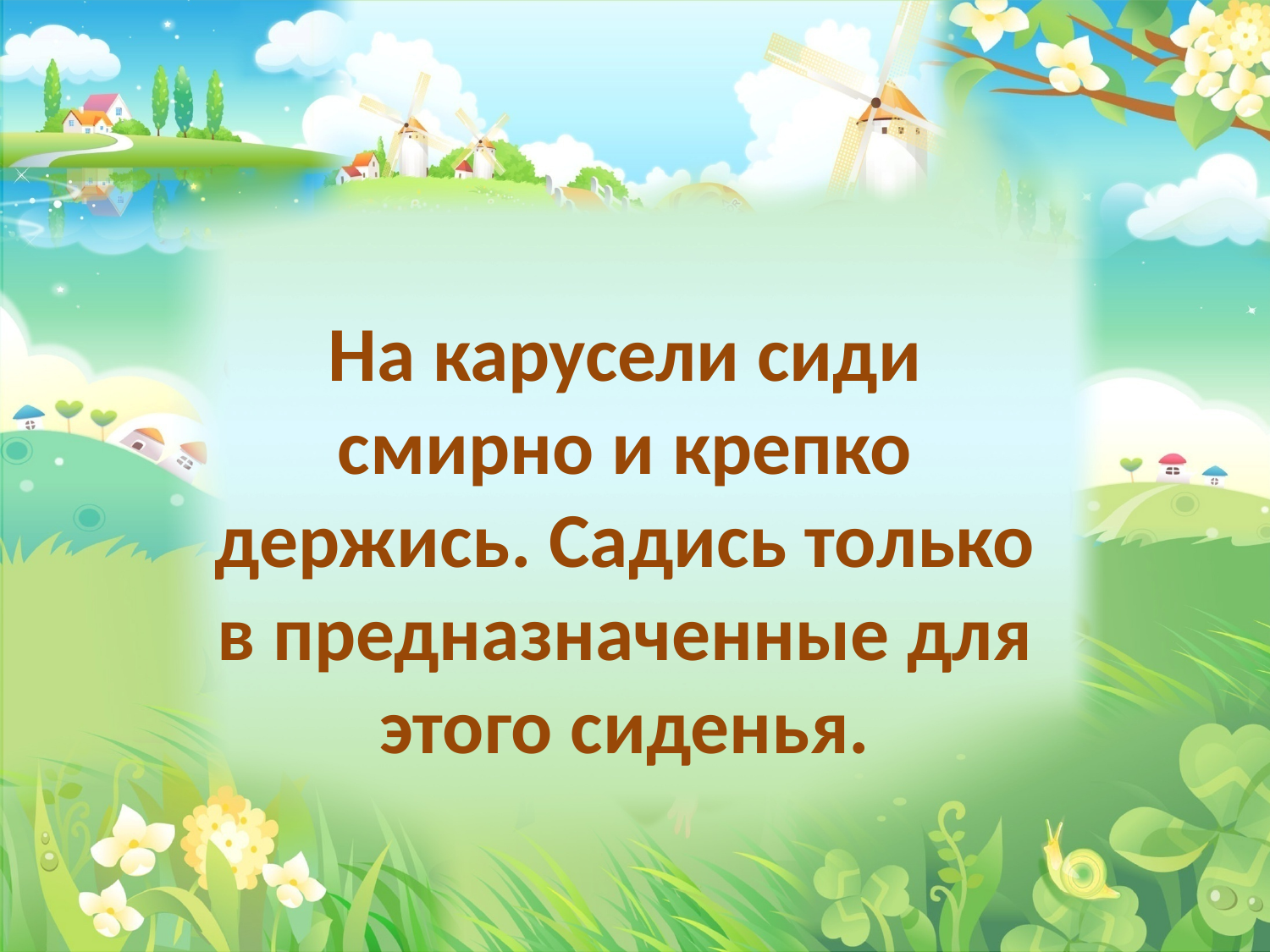

На карусели сиди смирно и крепко держись. Садись только в предназначенные для этого сиденья.